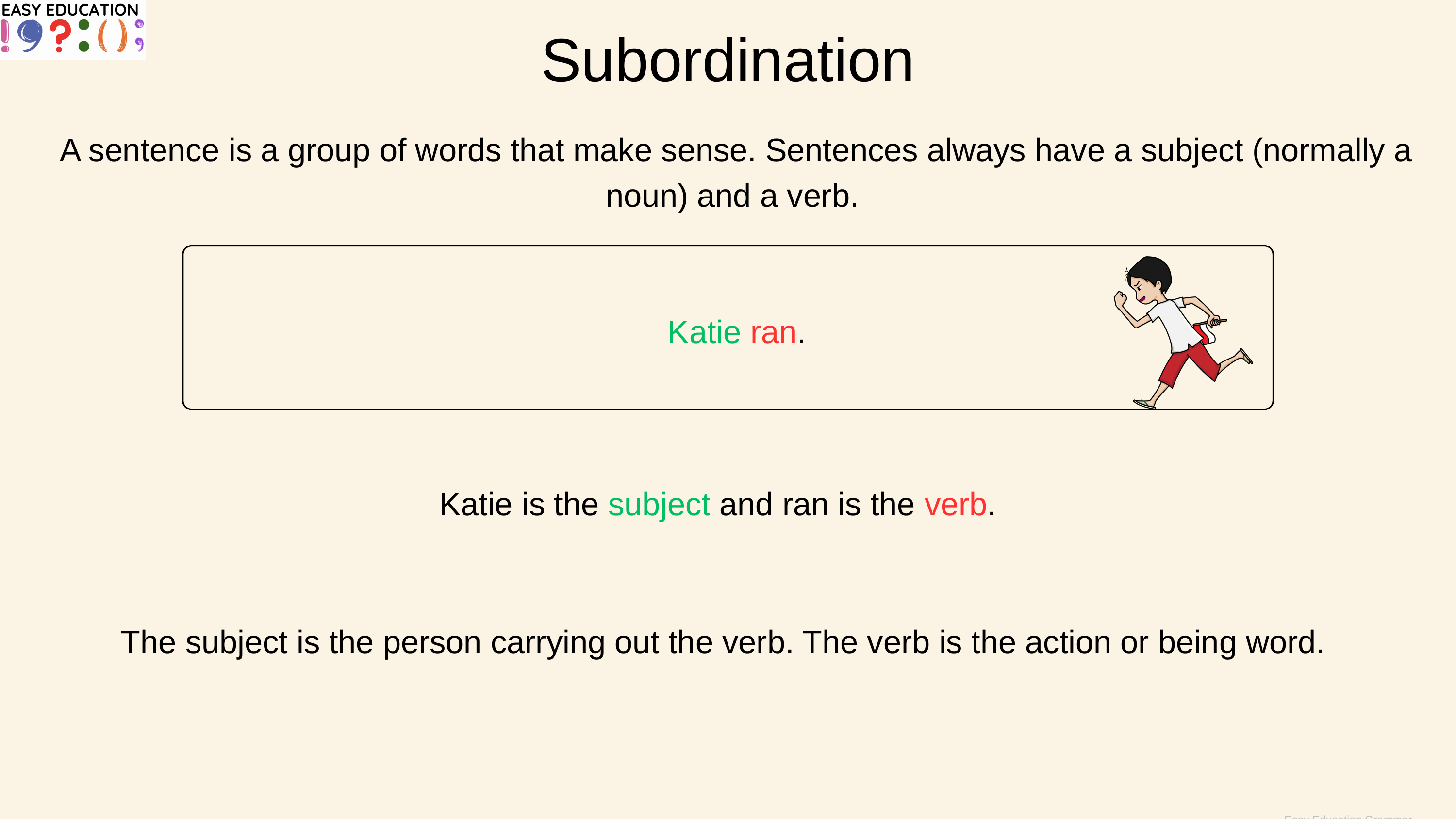

Subordination
A sentence is a group of words that make sense. Sentences always have a subject (normally a noun) and a verb.

Katie ran.
Katie is the subject and ran is the verb.
The subject is the person carrying out the verb. The verb is the action or being word.